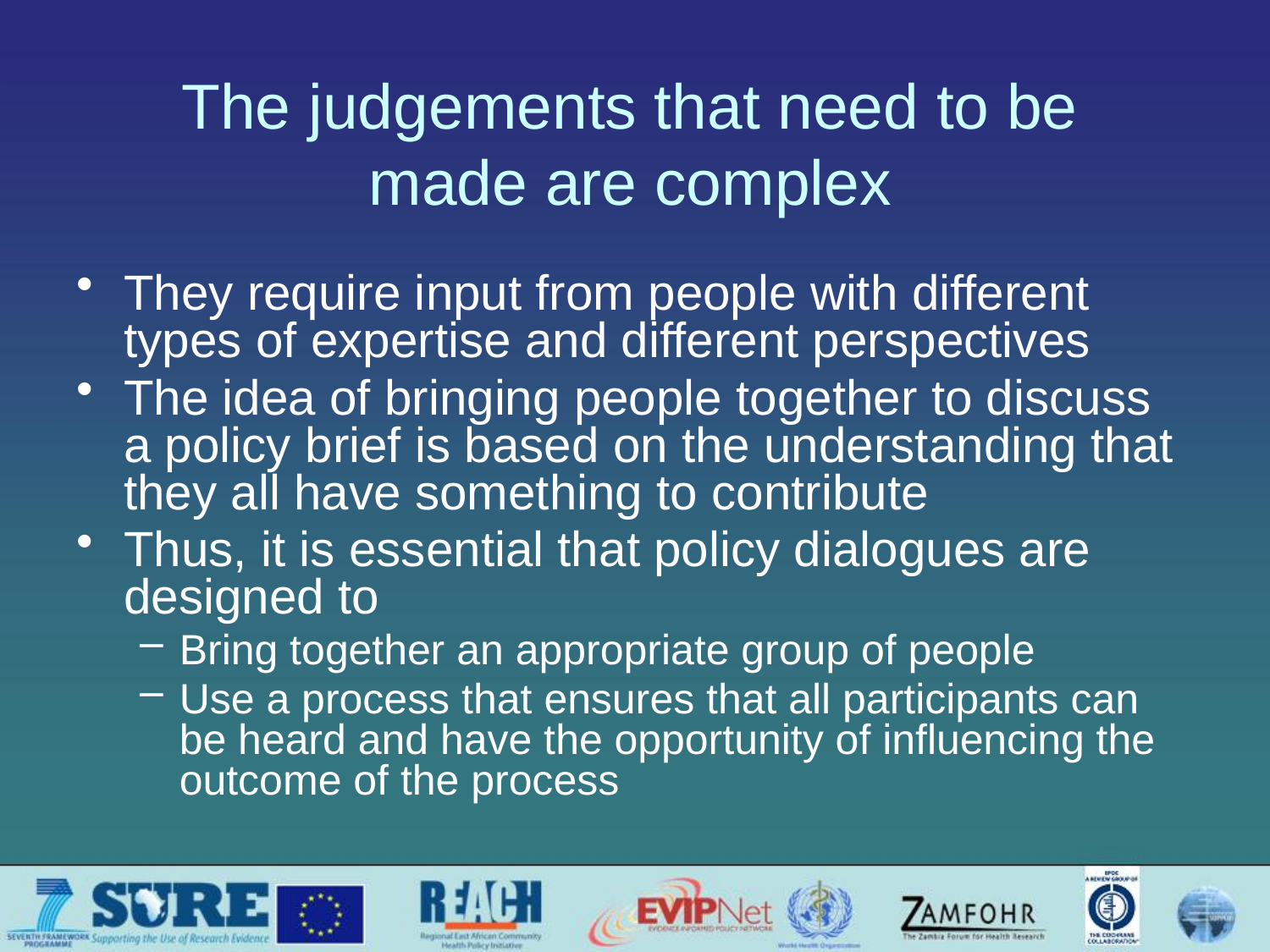

# The judgements that need to be made are complex
They require input from people with different types of expertise and different perspectives
The idea of bringing people together to discuss a policy brief is based on the understanding that they all have something to contribute
Thus, it is essential that policy dialogues are designed to
Bring together an appropriate group of people
Use a process that ensures that all participants can be heard and have the opportunity of influencing the outcome of the process